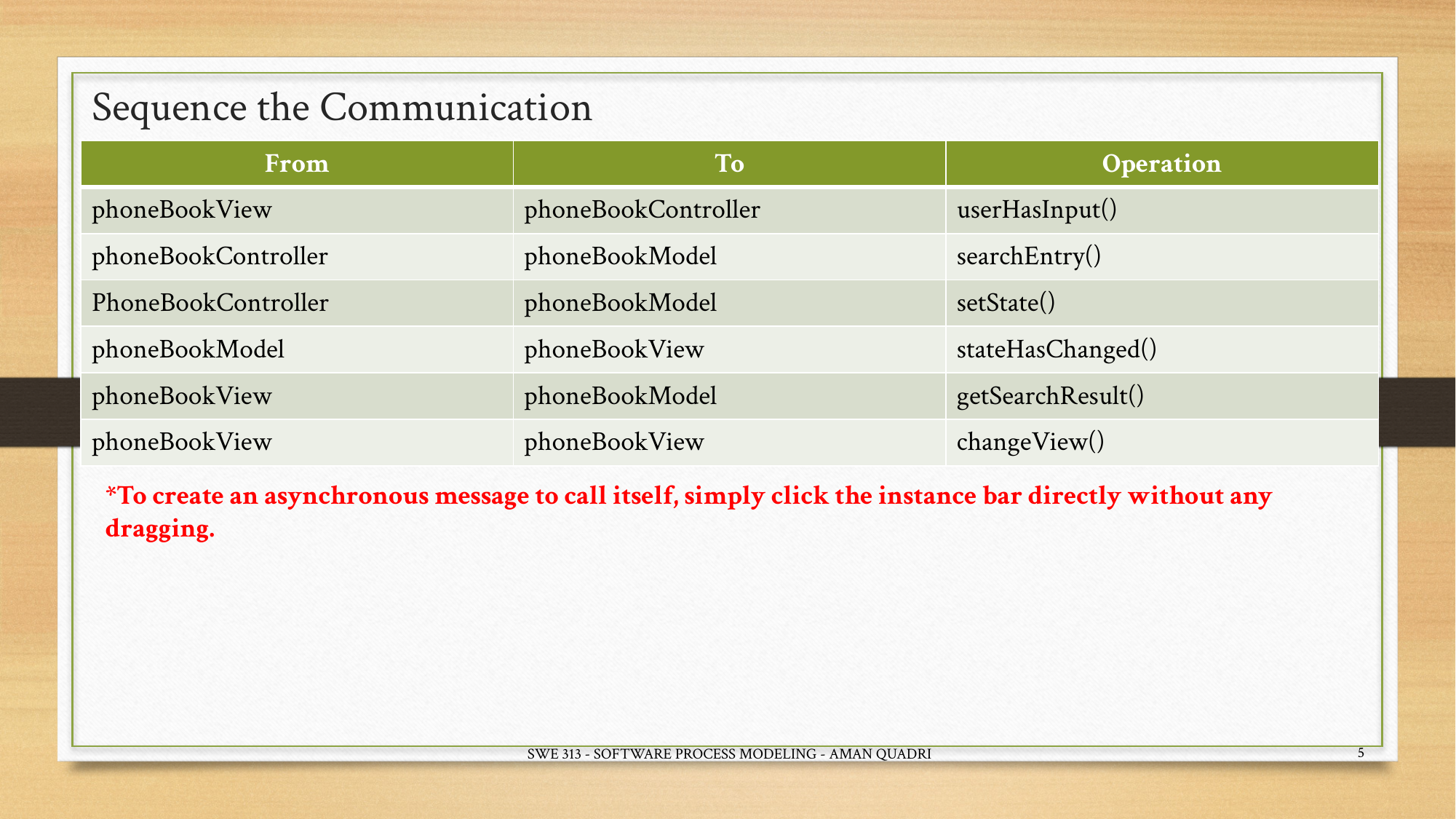

# Sequence the Communication
| From | To | Operation |
| --- | --- | --- |
| phoneBookView | phoneBookController | userHasInput() |
| phoneBookController | phoneBookModel | searchEntry() |
| PhoneBookController | phoneBookModel | setState() |
| phoneBookModel | phoneBookView | stateHasChanged() |
| phoneBookView | phoneBookModel | getSearchResult() |
| phoneBookView | phoneBookView | changeView() |
*To create an asynchronous message to call itself, simply click the instance bar directly without any dragging.
5
SWE 313 - SOFTWARE PROCESS MODELING - AMAN QUADRI